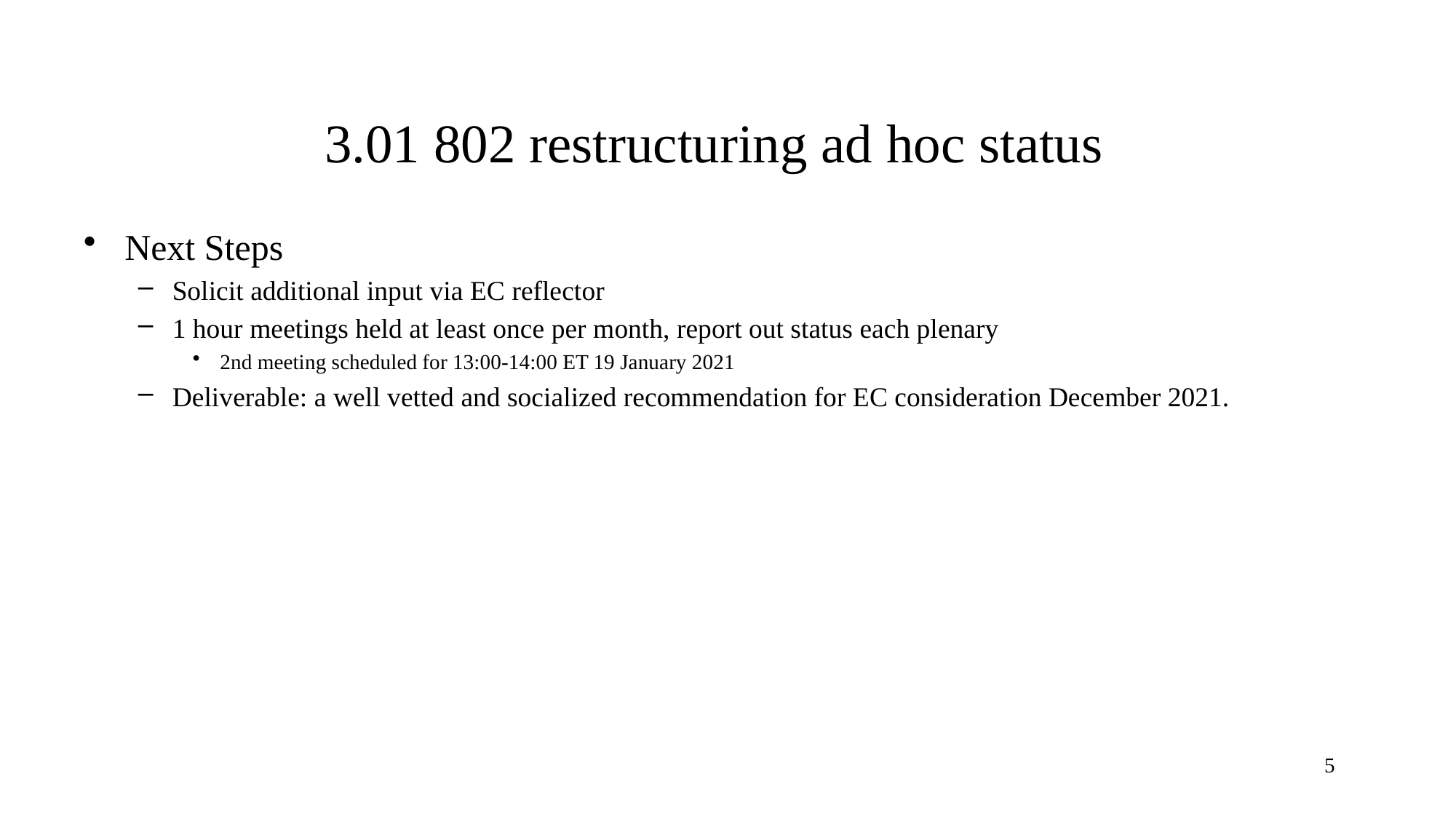

# 3.01 802 restructuring ad hoc status
Next Steps
Solicit additional input via EC reflector
1 hour meetings held at least once per month, report out status each plenary
2nd meeting scheduled for 13:00-14:00 ET 19 January 2021
Deliverable: a well vetted and socialized recommendation for EC consideration December 2021.

5